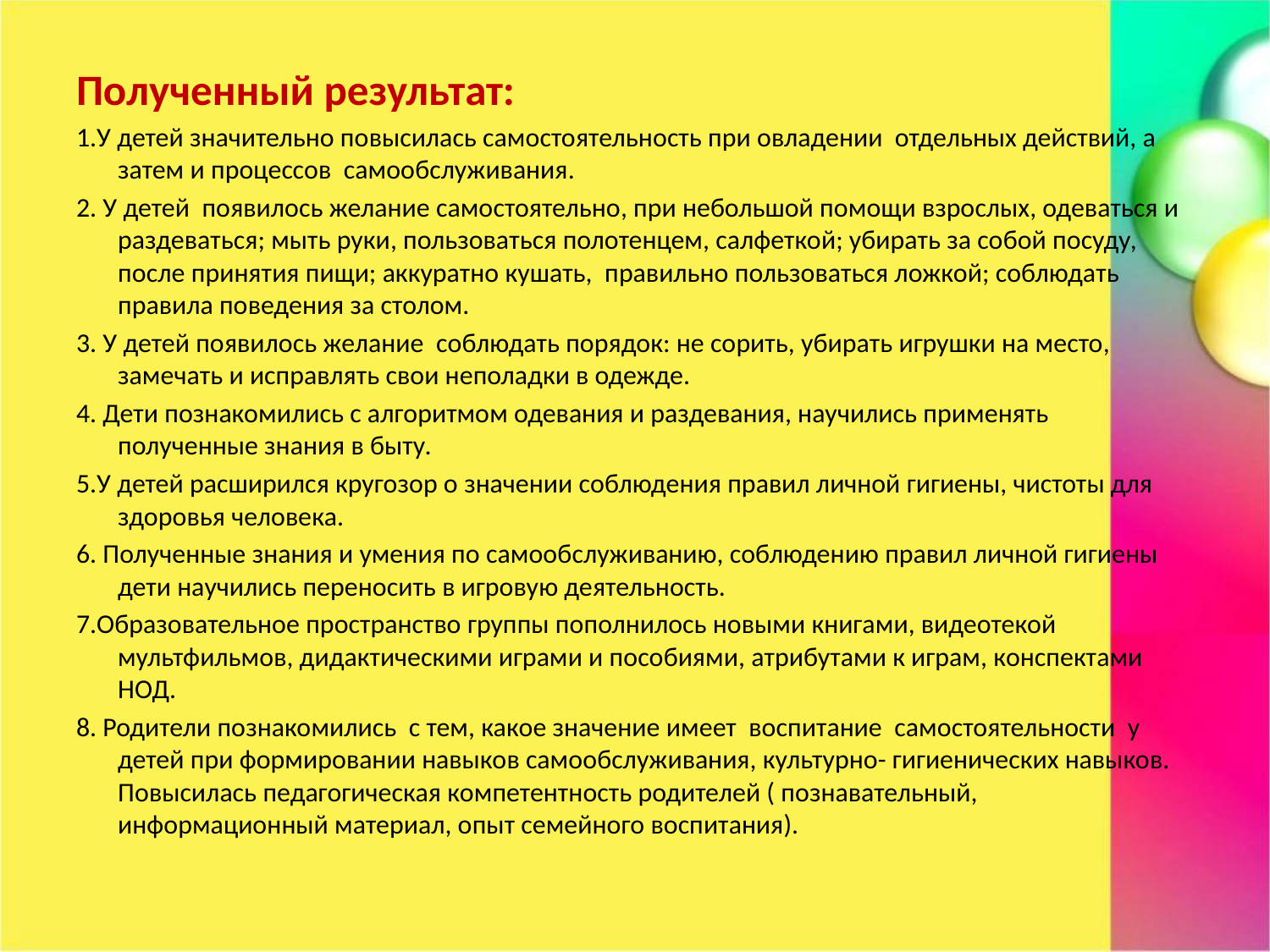

#
Полученный результат:
1.У детей значительно повысилась самостоятельность при овладении  отдельных действий, а затем и процессов  самообслуживания.
2. У детей  появилось желание самостоятельно, при небольшой помощи взрослых, одеваться и раздеваться; мыть руки, пользоваться полотенцем, салфеткой; убирать за собой посуду, после принятия пищи; аккуратно кушать,  правильно пользоваться ложкой; соблюдать правила поведения за столом.
3. У детей появилось желание  соблюдать порядок: не сорить, убирать игрушки на место, замечать и исправлять свои неполадки в одежде.
4. Дети познакомились с алгоритмом одевания и раздевания, научились применять полученные знания в быту.
5.У детей расширился кругозор о значении соблюдения правил личной гигиены, чистоты для здоровья человека.
6. Полученные знания и умения по самообслуживанию, соблюдению правил личной гигиены  дети научились переносить в игровую деятельность.
7.Образовательное пространство группы пополнилось новыми книгами, видеотекой мультфильмов, дидактическими играми и пособиями, атрибутами к играм, конспектами НОД.
8. Родители познакомились  с тем, какое значение имеет  воспитание  самостоятельности  у детей при формировании навыков самообслуживания, культурно- гигиенических навыков. Повысилась педагогическая компетентность родителей ( познавательный, информационный материал, опыт семейного воспитания).